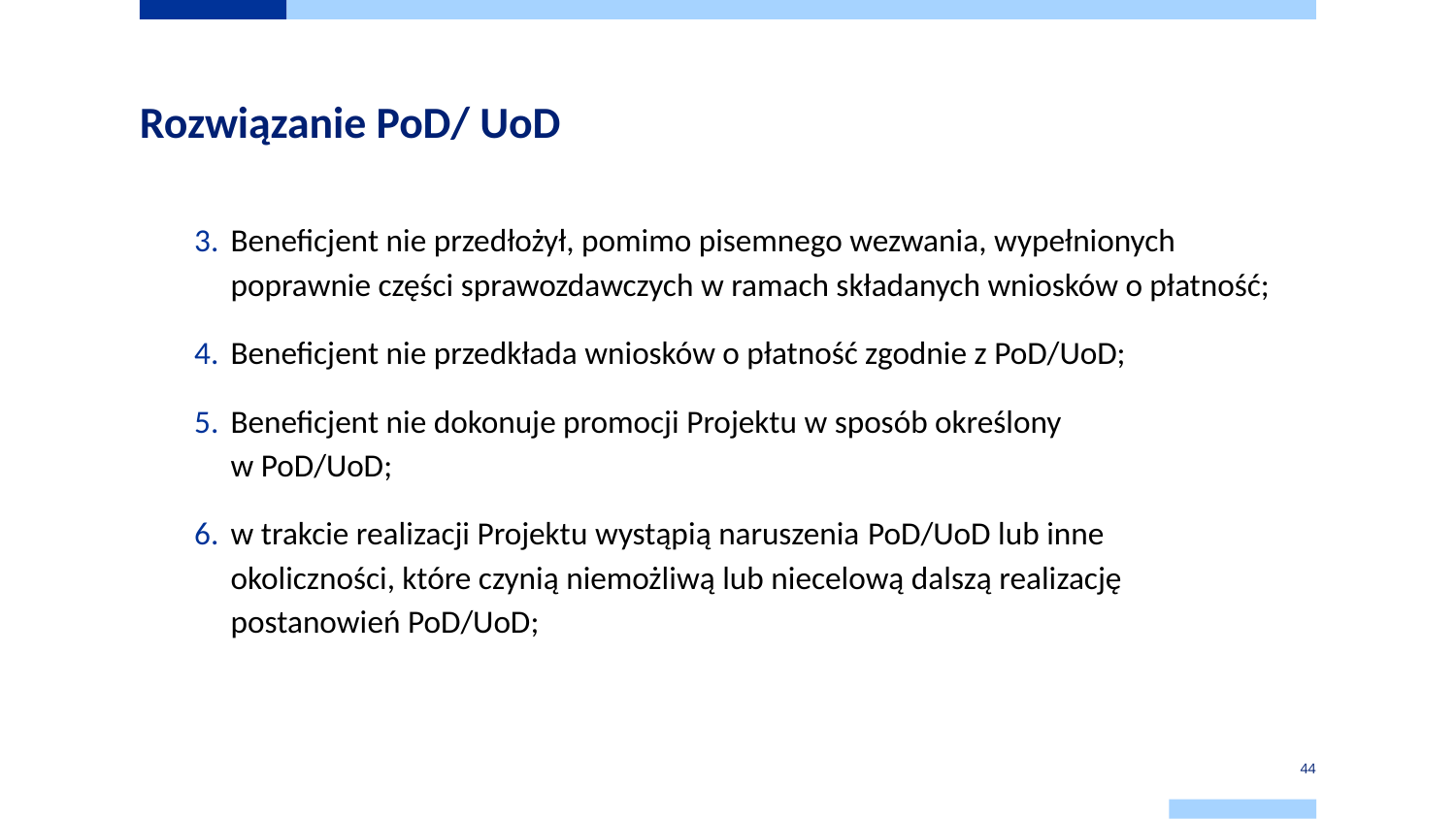

# Rozwiązanie PoD/ UoD
Beneficjent nie przedłożył, pomimo pisemnego wezwania, wypełnionych poprawnie części sprawozdawczych w ramach składanych wniosków o płatność;
Beneficjent nie przedkłada wniosków o płatność zgodnie z PoD/UoD;
Beneficjent nie dokonuje promocji Projektu w sposób określony
w PoD/UoD;
w trakcie realizacji Projektu wystąpią naruszenia PoD/UoD lub inne okoliczności, które czynią niemożliwą lub niecelową dalszą realizację postanowień PoD/UoD;

44